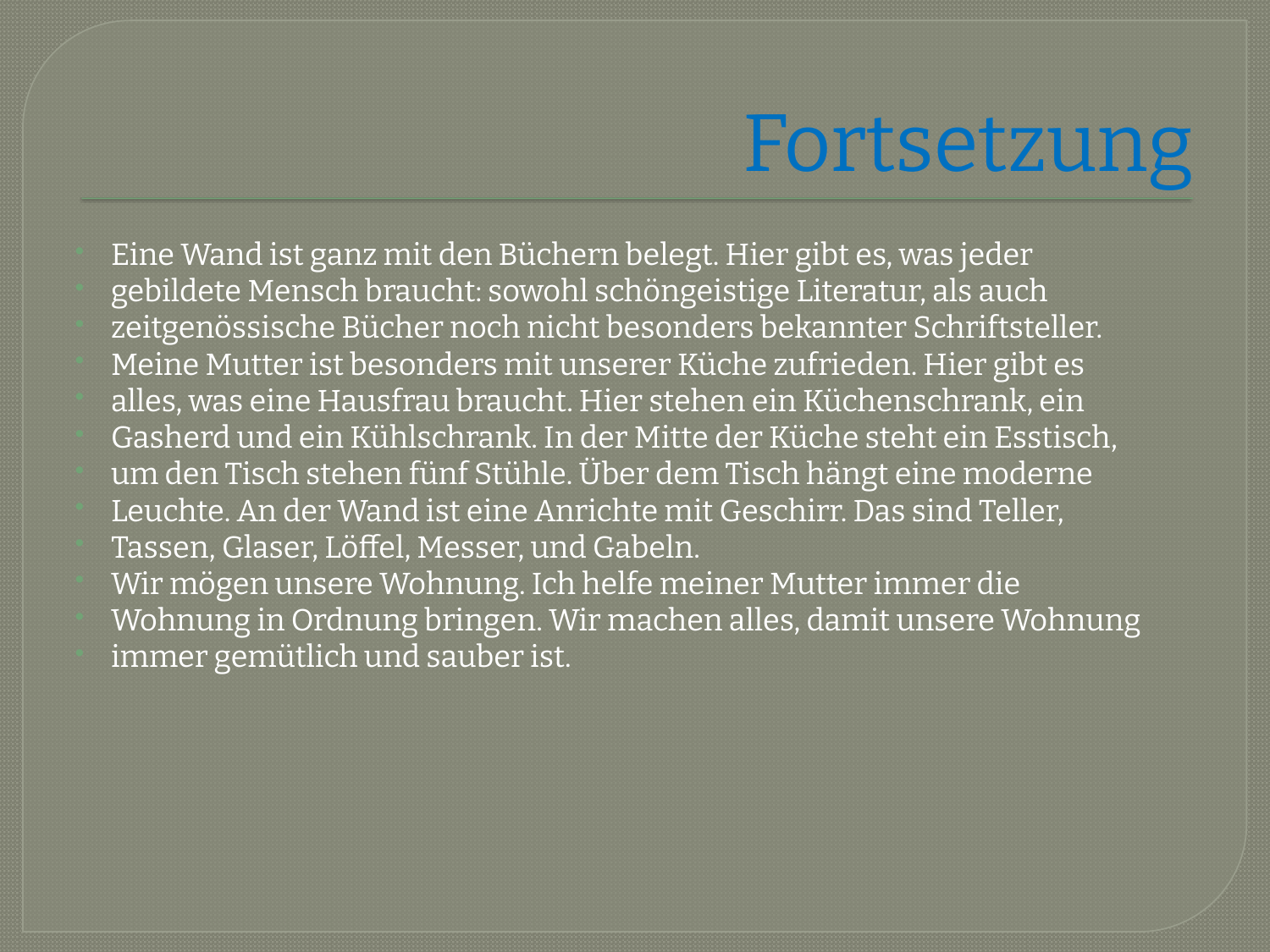

# Fortsetzung
Eine Wand ist ganz mit den Büchern belegt. Hier gibt es, was jeder
gebildete Mensch braucht: sowohl schöngeistige Literatur, als auch
zeitgenössische Bücher noch nicht besonders bekannter Schriftsteller.
Meine Mutter ist besonders mit unserer Küche zufrieden. Hier gibt es
alles, was eine Hausfrau braucht. Hier stehen ein Küchenschrank, ein
Gasherd und ein Kühlschrank. In der Mitte der Küche steht ein Esstisch,
um den Tisch stehen fünf Stühle. Über dem Tisch hängt eine moderne
Leuchte. An der Wand ist eine Anrichte mit Geschirr. Das sind Teller,
Tassen, Glaser, Löffel, Messer, und Gabeln.
Wir mögen unsere Wohnung. Ich helfe meiner Mutter immer die
Wohnung in Ordnung bringen. Wir machen alles, damit unsere Wohnung
immer gemütlich und sauber ist.